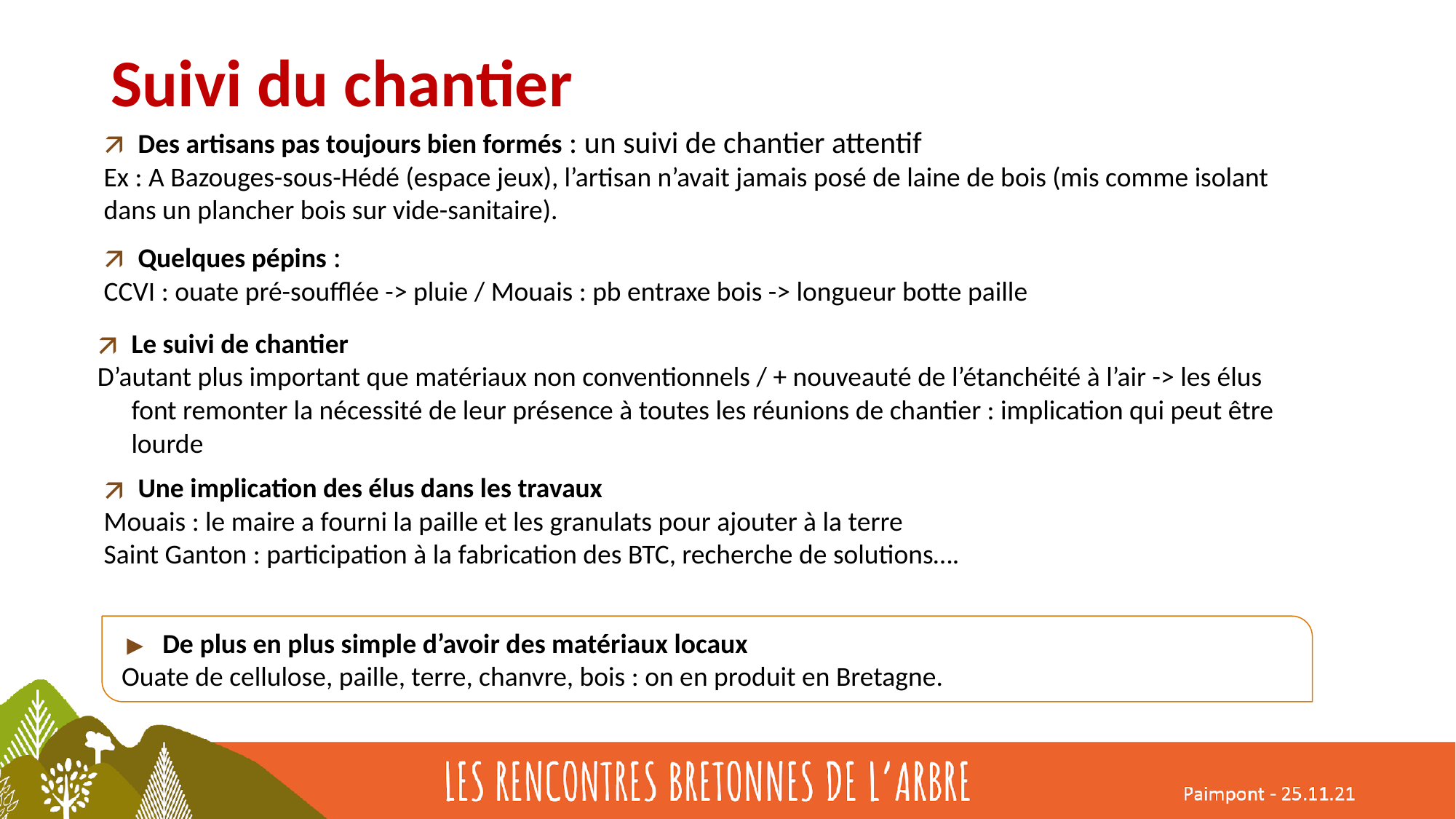

# Suivi du chantier
Des artisans pas toujours bien formés : un suivi de chantier attentif
Ex : A Bazouges-sous-Hédé (espace jeux), l’artisan n’avait jamais posé de laine de bois (mis comme isolant dans un plancher bois sur vide-sanitaire).

Quelques pépins :
CCVI : ouate pré-soufflée -> pluie / Mouais : pb entraxe bois -> longueur botte paille
Le suivi de chantier
D’autant plus important que matériaux non conventionnels / + nouveauté de l’étanchéité à l’air -> les élus font remonter la nécessité de leur présence à toutes les réunions de chantier : implication qui peut être lourde

Une implication des élus dans les travaux
Mouais : le maire a fourni la paille et les granulats pour ajouter à la terre
Saint Ganton : participation à la fabrication des BTC, recherche de solutions….

De plus en plus simple d’avoir des matériaux locaux
Ouate de cellulose, paille, terre, chanvre, bois : on en produit en Bretagne.